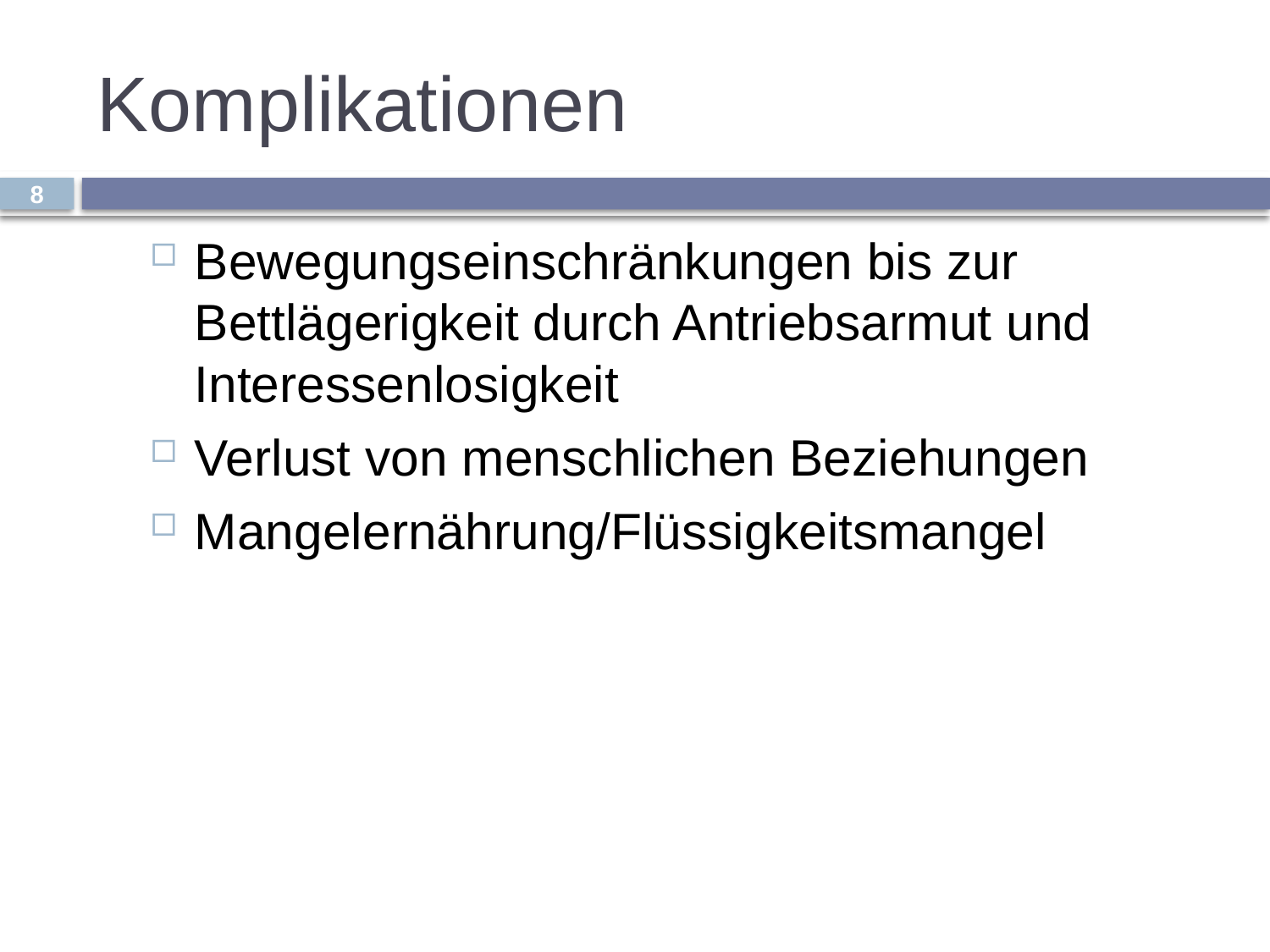

# Komplikationen
8
Bewegungseinschränkungen bis zur Bettlägerigkeit durch Antriebsarmut und Interessenlosigkeit
Verlust von menschlichen Beziehungen
Mangelernährung/Flüssigkeitsmangel